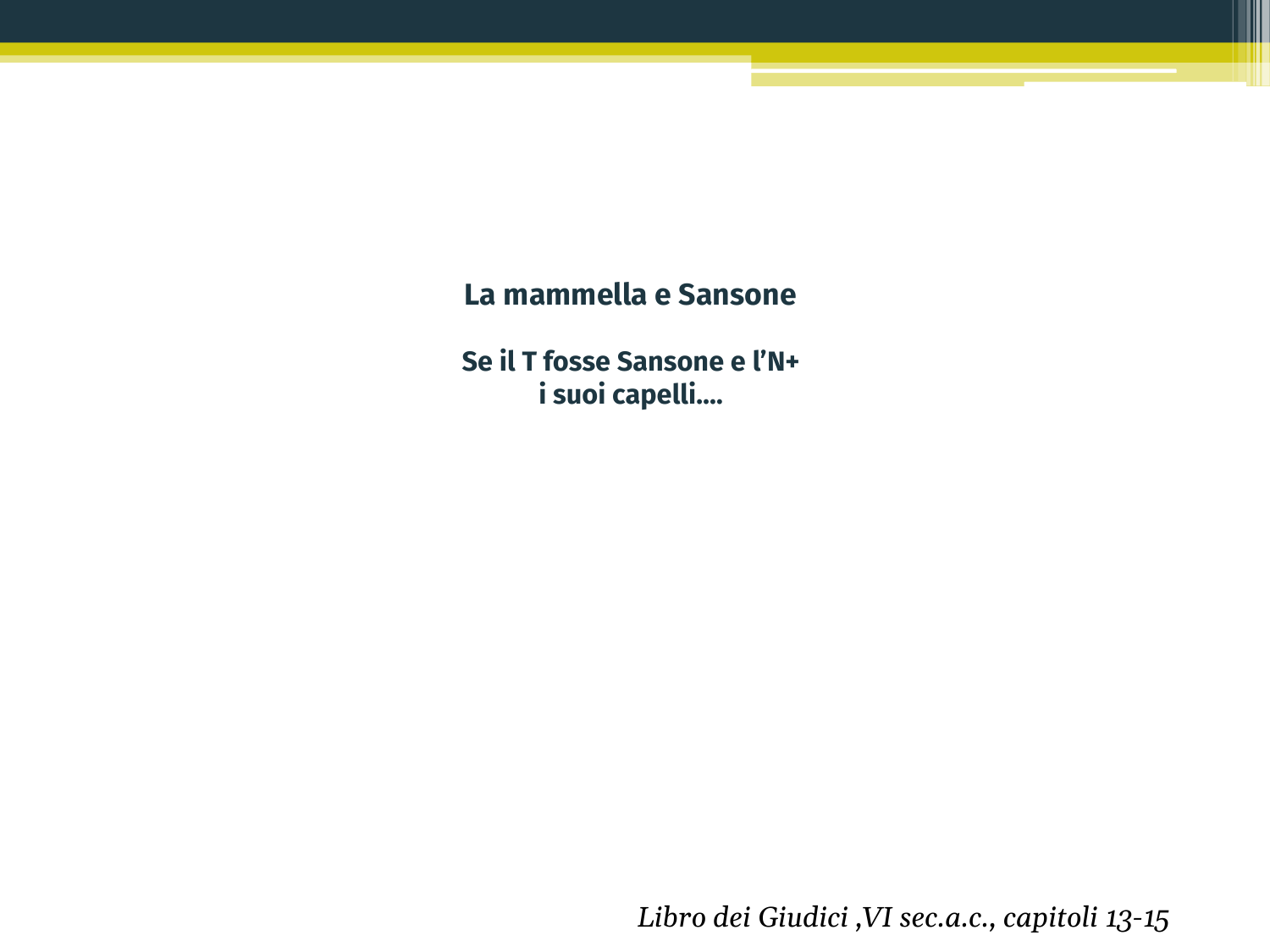

# La mammella e Sansone Se il T fosse Sansone e l’N+ i suoi capelli….
Libro dei Giudici ,VI sec.a.c., capitoli 13-15